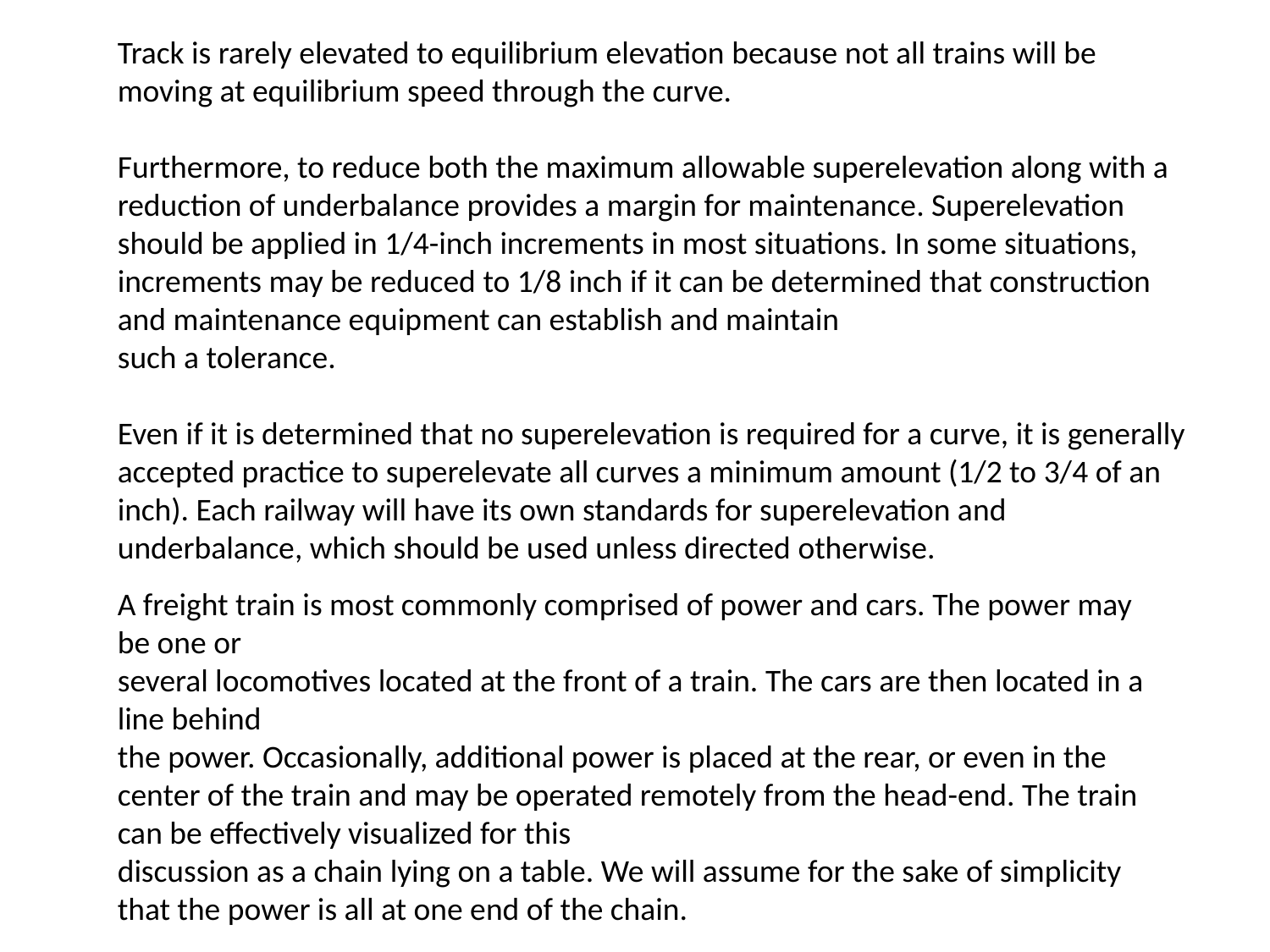

Track is rarely elevated to equilibrium elevation because not all trains will be moving at equilibrium speed through the curve.

Furthermore, to reduce both the maximum allowable superelevation along with a reduction of underbalance provides a margin for maintenance. Superelevation should be applied in 1/4-inch increments in most situations. In some situations, increments may be reduced to 1/8 inch if it can be determined that construction and maintenance equipment can establish and maintain
such a tolerance.

Even if it is determined that no superelevation is required for a curve, it is generally accepted practice to superelevate all curves a minimum amount (1/2 to 3/4 of an inch). Each railway will have its own standards for superelevation and underbalance, which should be used unless directed otherwise.
A freight train is most commonly comprised of power and cars. The power may be one or
several locomotives located at the front of a train. The cars are then located in a line behind
the power. Occasionally, additional power is placed at the rear, or even in the center of the train and may be operated remotely from the head-end. The train can be effectively visualized for this
discussion as a chain lying on a table. We will assume for the sake of simplicity that the power is all at one end of the chain.